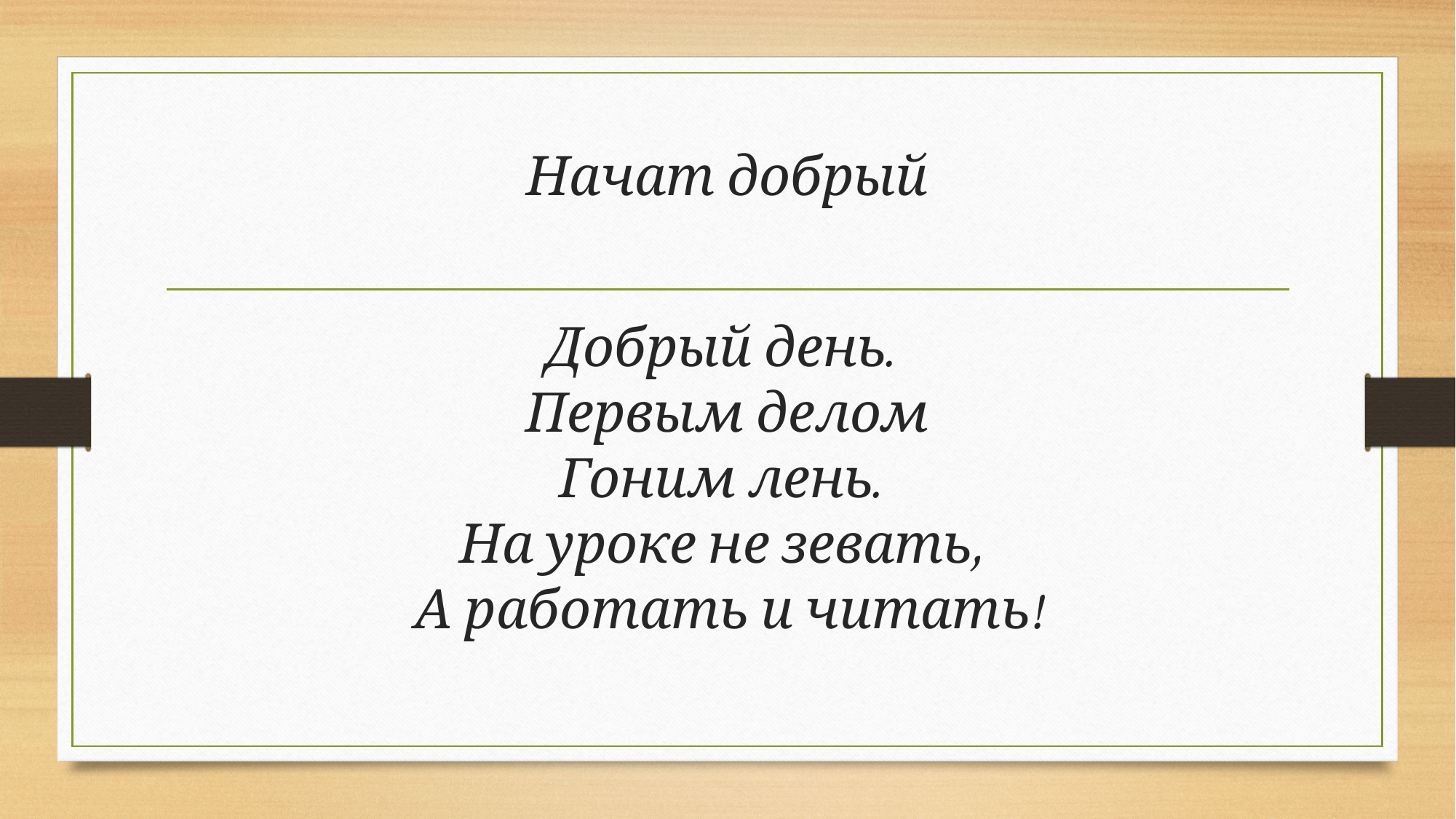

Начат добрый

Добрый день. 
Первым делом
Гоним лень. 
На уроке не зевать, 
А работать и читать!